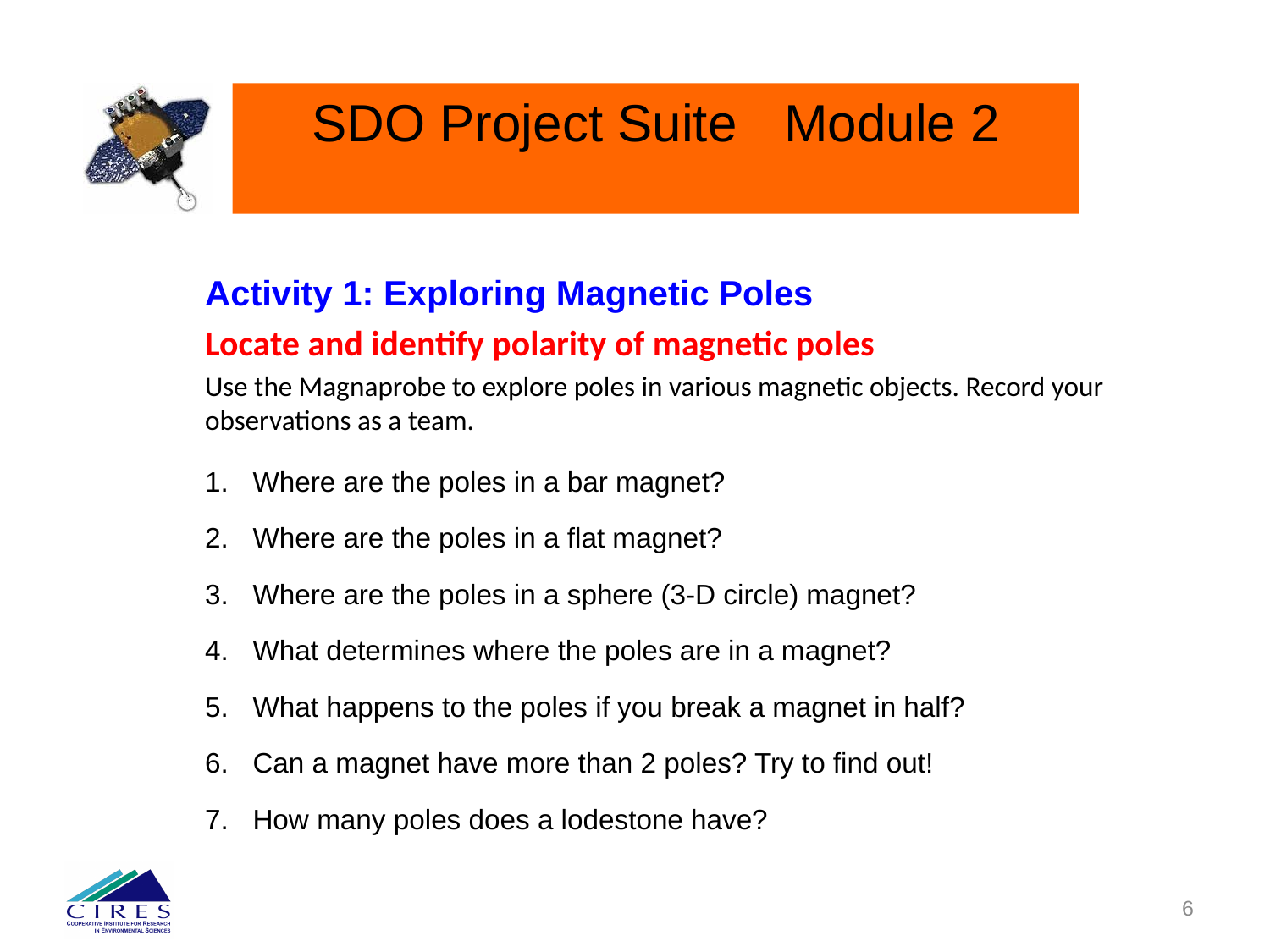

Activity 1: Exploring Magnetic Poles
Locate and identify polarity of magnetic poles
Use the Magnaprobe to explore poles in various magnetic objects. Record your observations as a team.
Where are the poles in a bar magnet?
Where are the poles in a flat magnet?
Where are the poles in a sphere (3-D circle) magnet?
What determines where the poles are in a magnet?
What happens to the poles if you break a magnet in half?
Can a magnet have more than 2 poles? Try to find out!
How many poles does a lodestone have?
6